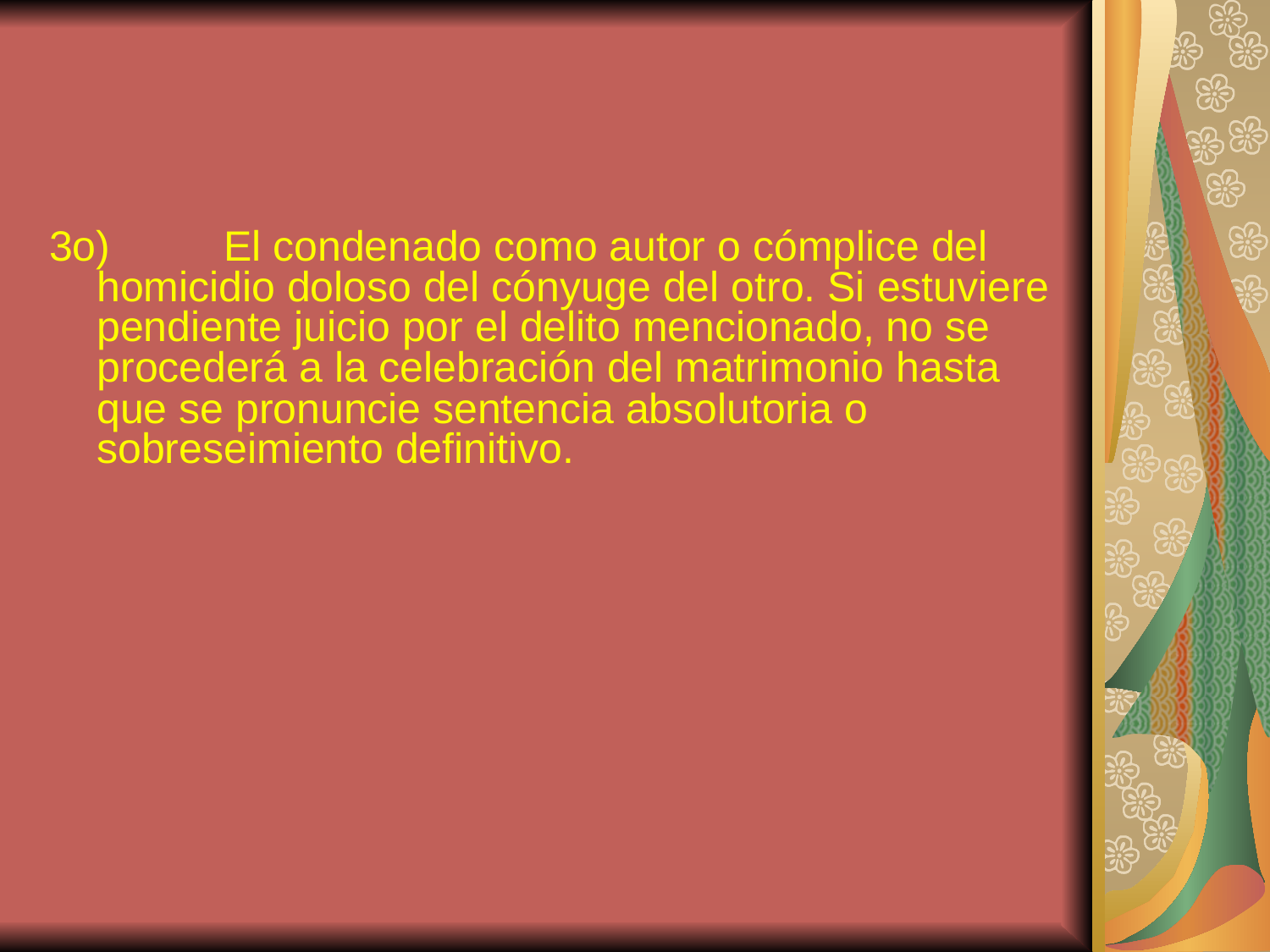

#
3o)	El condenado como autor o cómplice del homicidio doloso del cónyuge del otro. Si estuviere pendiente juicio por el delito mencionado, no se procederá a la celebración del matrimonio hasta que se pronuncie sentencia absolutoria o sobreseimiento definitivo.